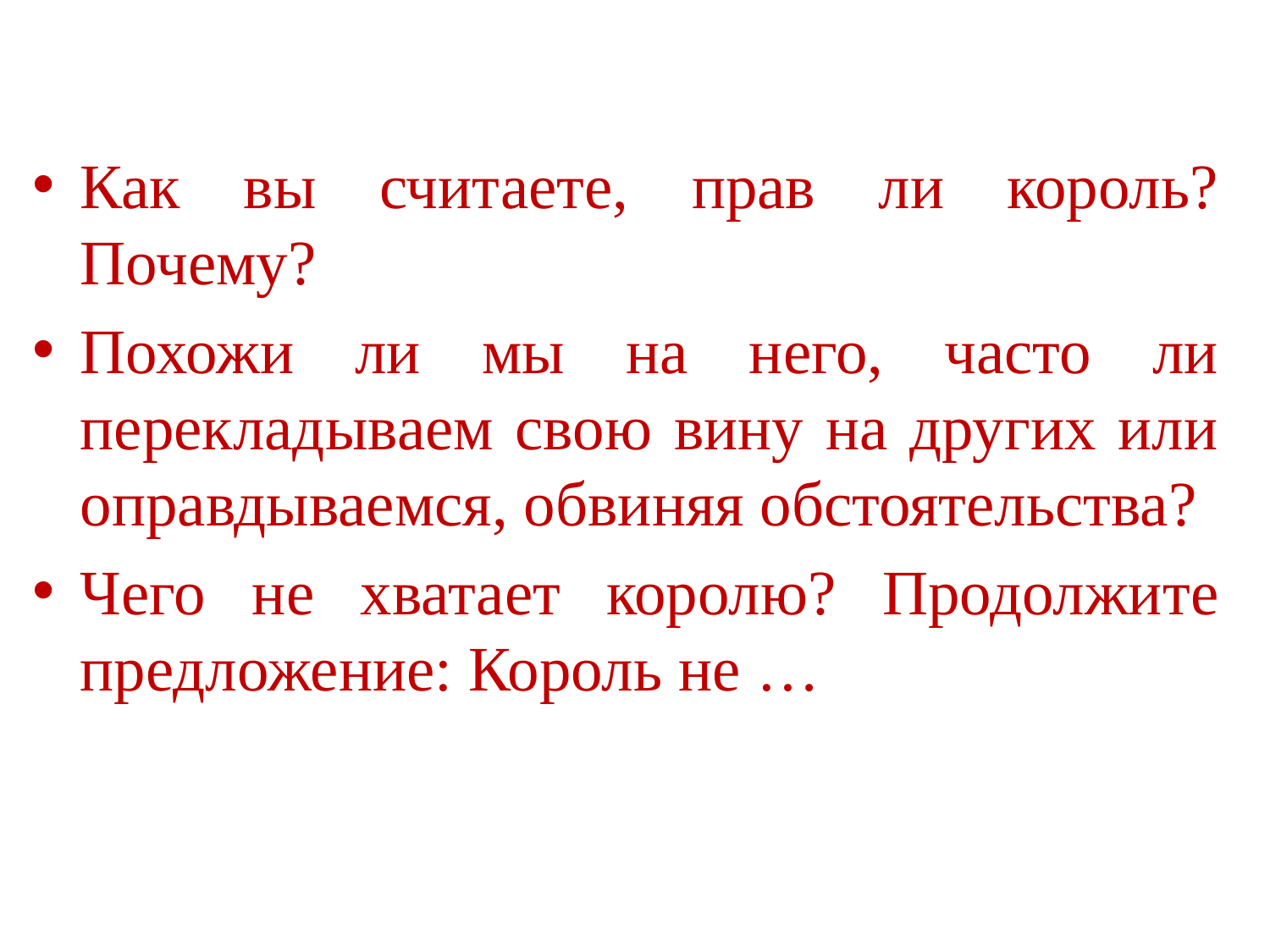

Как вы считаете, прав ли король? Почему?
Похожи ли мы на него, часто ли перекладываем свою вину на других или оправдываемся, обвиняя обстоятельства?
Чего не хватает королю? Продолжите предложение: Король не …